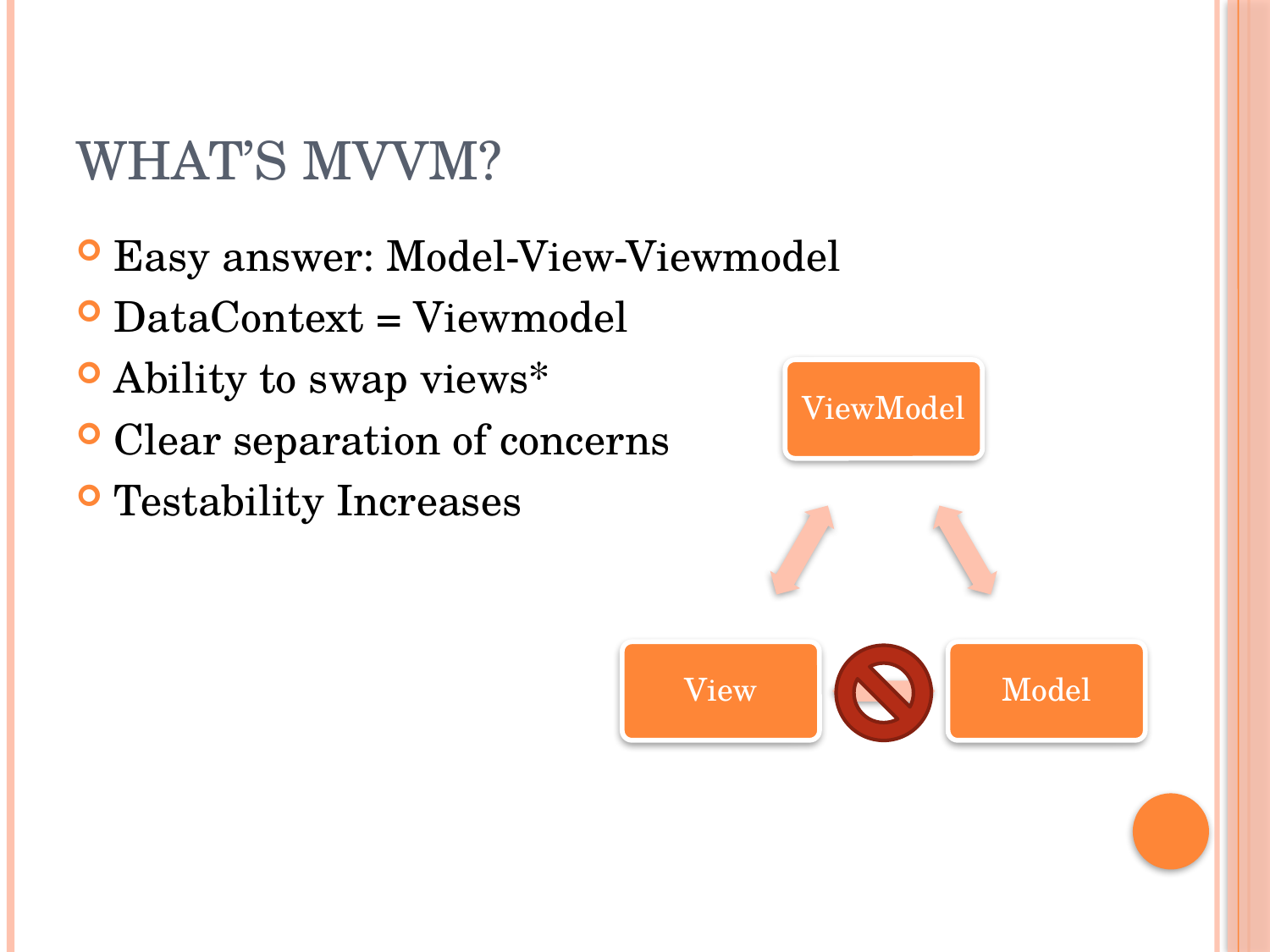

# What’s MVVM?
Easy answer: Model-View-Viewmodel
DataContext = Viewmodel
Ability to swap views*
Clear separation of concerns
Testability Increases
ViewModel

Model

View